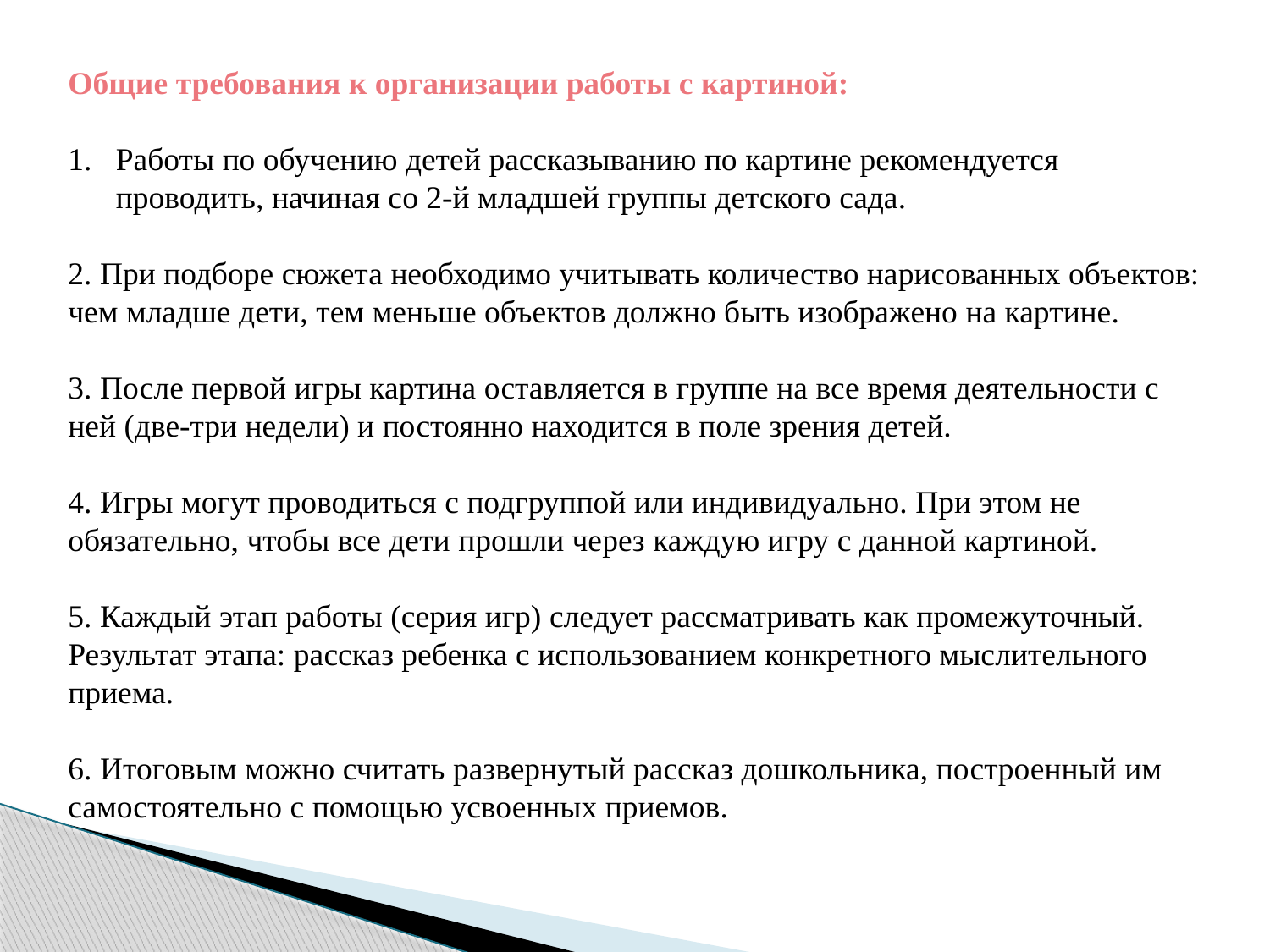

Общие требования к организации работы с картиной:

Работы по обучению детей рассказыванию по картине рекомендуется проводить, начиная со 2-й младшей группы детского сада.

2. При подборе сюжета необходимо учитывать количество нарисованных объектов: чем младше дети, тем меньше объектов должно быть изображено на картине.

3. После первой игры картина оставляется в группе на все время деятельности с ней (две-три недели) и постоянно находится в поле зрения детей.

4. Игры могут проводиться с подгруппой или индивидуально. При этом не обязательно, чтобы все дети прошли через каждую игру с данной картиной.

5. Каждый этап работы (серия игр) следует рассматривать как промежуточный. Результат этапа: рассказ ребенка с использованием конкретного мыслительного приема.

6. Итоговым можно считать развернутый рассказ дошкольника, построенный им самостоятельно с помощью усвоенных приемов.